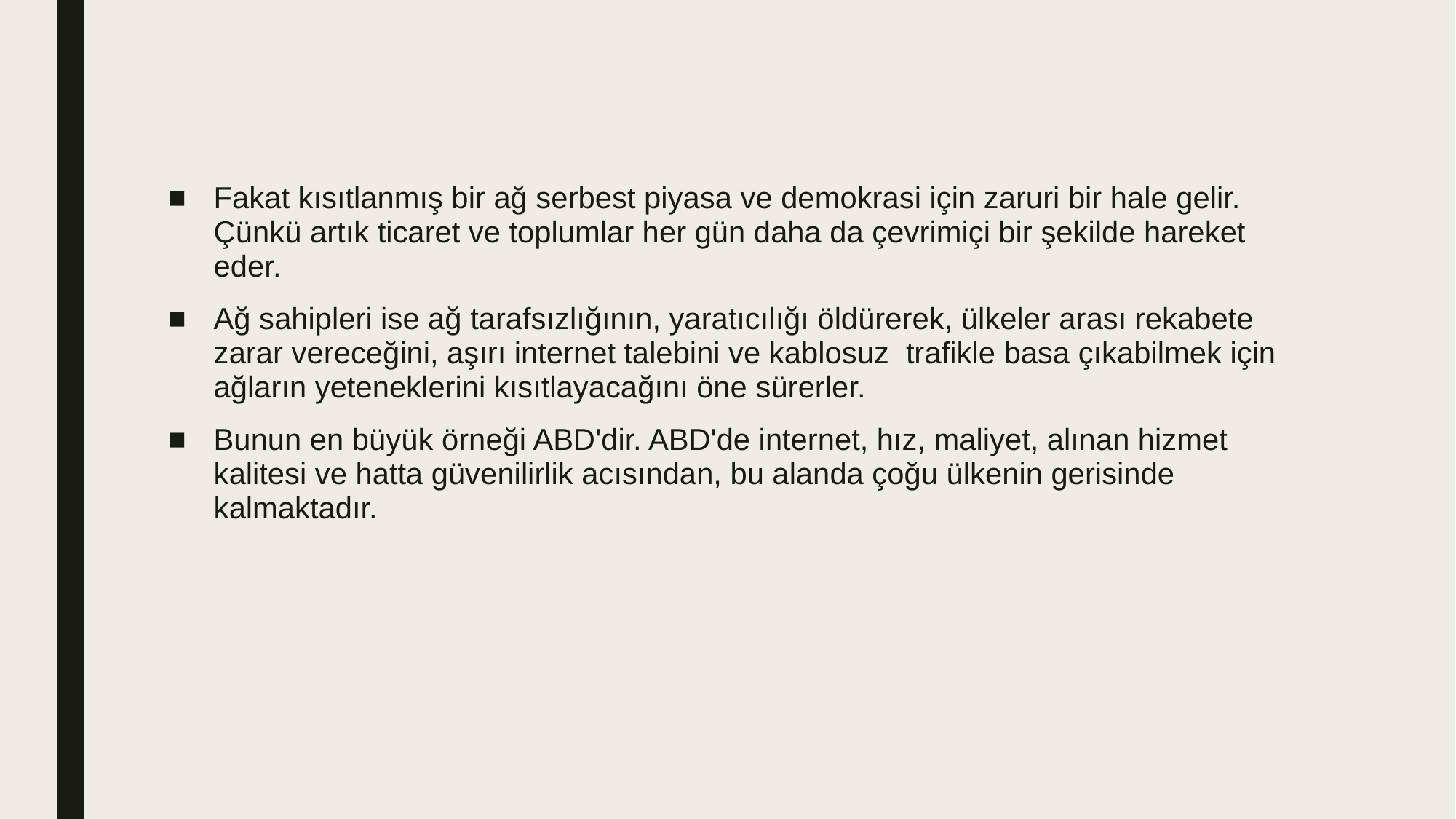

Fakat kısıtlanmış bir ağ serbest piyasa ve demokrasi için zaruri bir hale gelir. Çünkü artık ticaret ve toplumlar her gün daha da çevrimiçi bir şekilde hareket eder.
Ağ sahipleri ise ağ tarafsızlığının, yaratıcılığı öldürerek, ülkeler arası rekabete zarar vereceğini, aşırı internet talebini ve kablosuz  trafikle basa çıkabilmek için ağların yeteneklerini kısıtlayacağını öne sürerler.
Bunun en büyük örneği ABD'dir. ABD'de internet, hız, maliyet, alınan hizmet kalitesi ve hatta güvenilirlik acısından, bu alanda çoğu ülkenin gerisinde kalmaktadır.